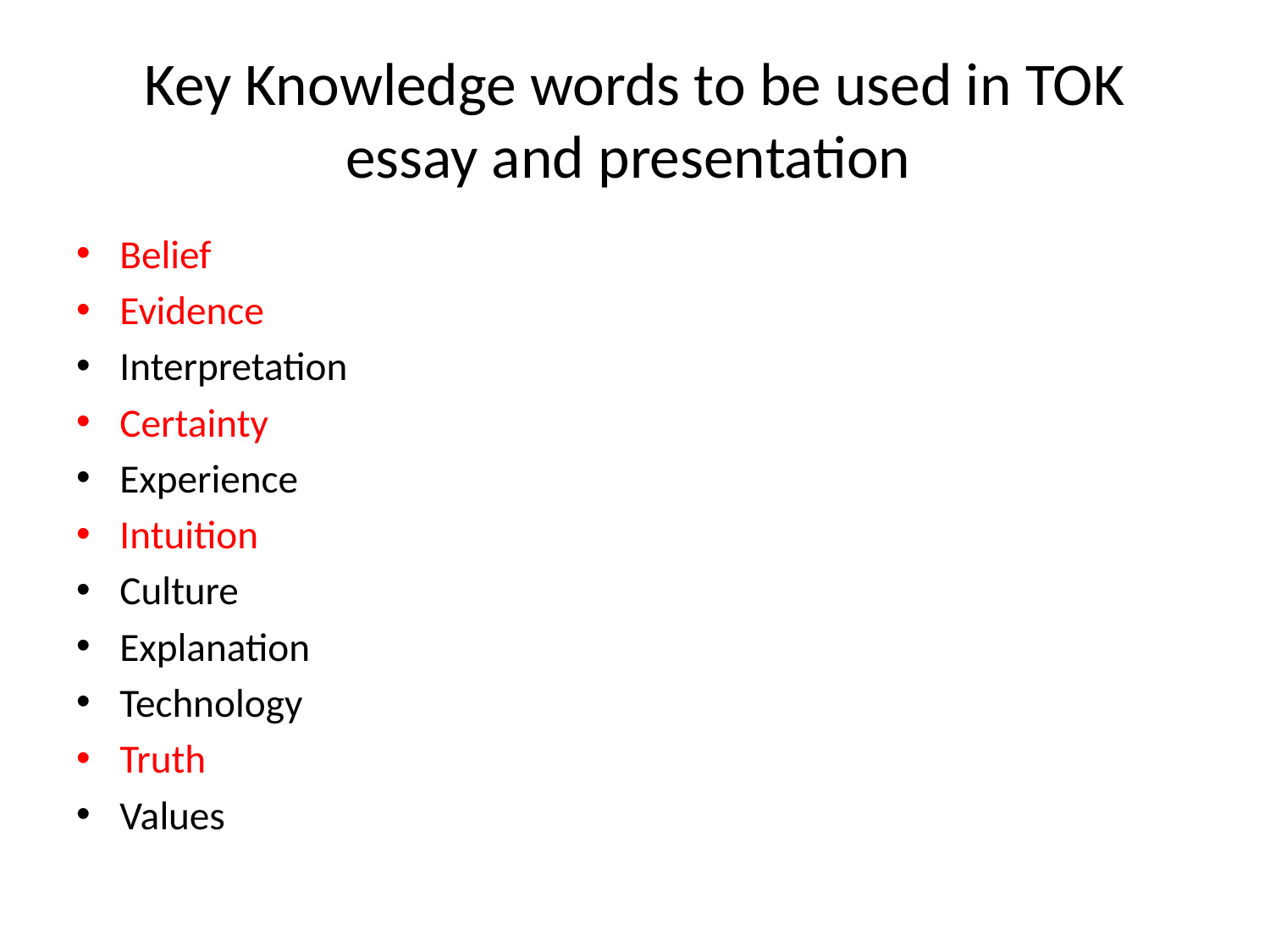

# Key Knowledge words to be used in TOK essay and presentation
Belief
Evidence
Interpretation
Certainty
Experience
Intuition
Culture
Explanation
Technology
Truth
Values